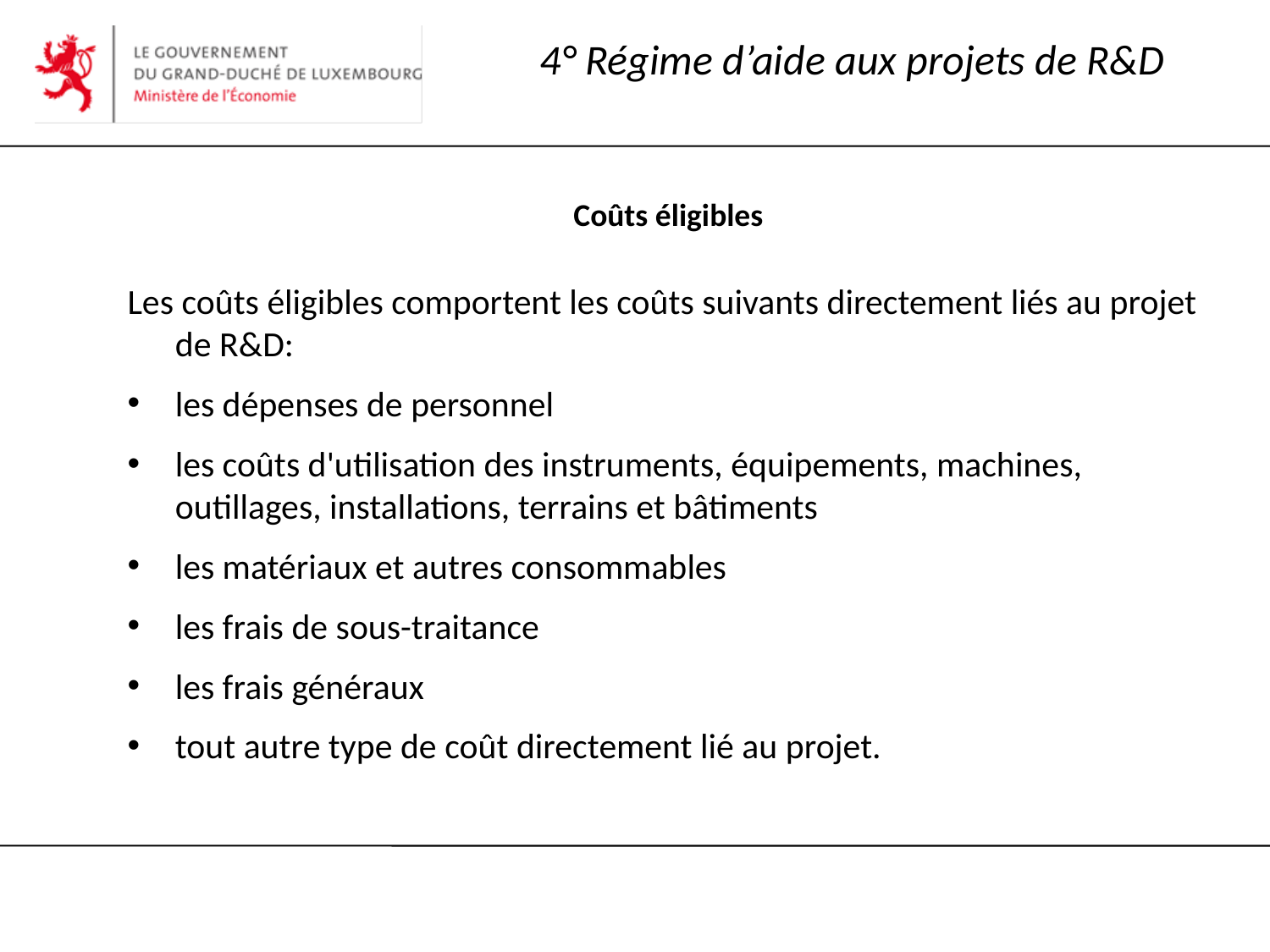

# 4° Régime d’aide aux projets de R&D
 Coûts éligibles

Les coûts éligibles comportent les coûts suivants directement liés au projet de R&D:
les dépenses de personnel
les coûts d'utilisation des instruments, équipements, machines, outillages, installations, terrains et bâtiments
les matériaux et autres consommables
les frais de sous-traitance
les frais généraux
tout autre type de coût directement lié au projet.